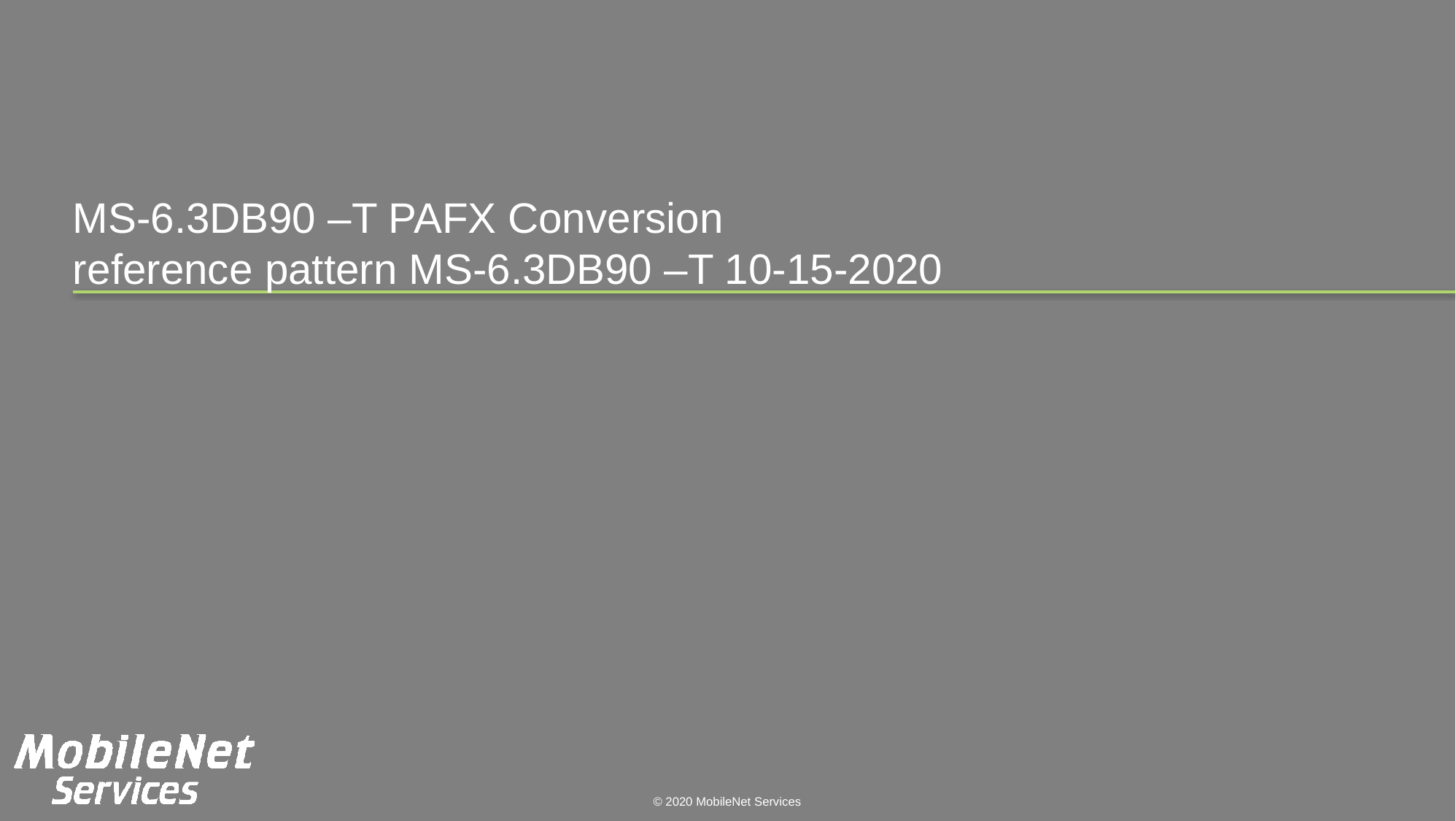

# MS-6.3DB90 –T PAFX Conversion reference pattern MS-6.3DB90 –T 10-15-2020